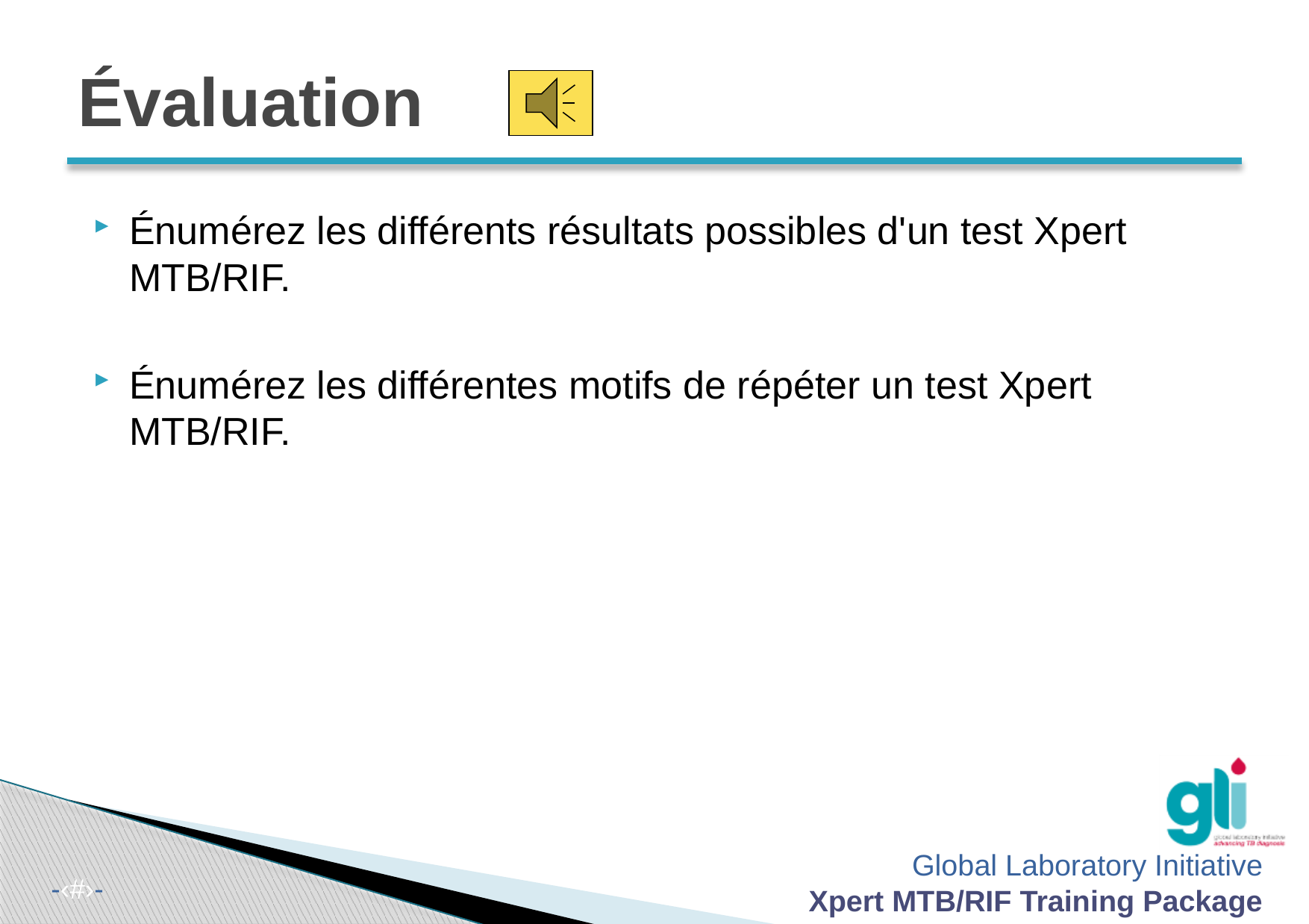

# Évaluation

Énumérez les différents résultats possibles d'un test Xpert MTB/RIF.

Énumérez les différentes motifs de répéter un test Xpert MTB/RIF.